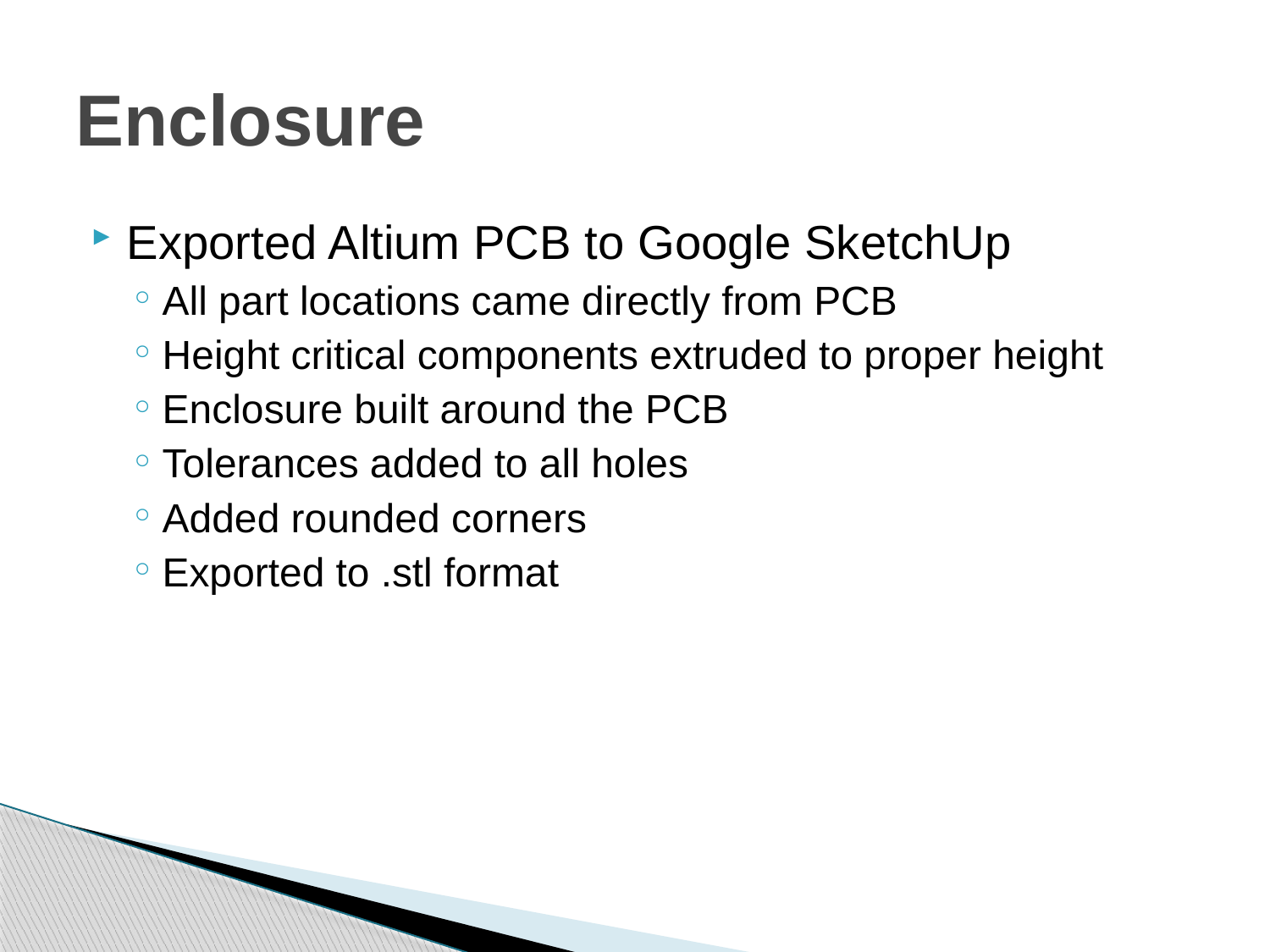

# Enclosure
Exported Altium PCB to Google SketchUp
All part locations came directly from PCB
Height critical components extruded to proper height
Enclosure built around the PCB
Tolerances added to all holes
Added rounded corners
Exported to .stl format